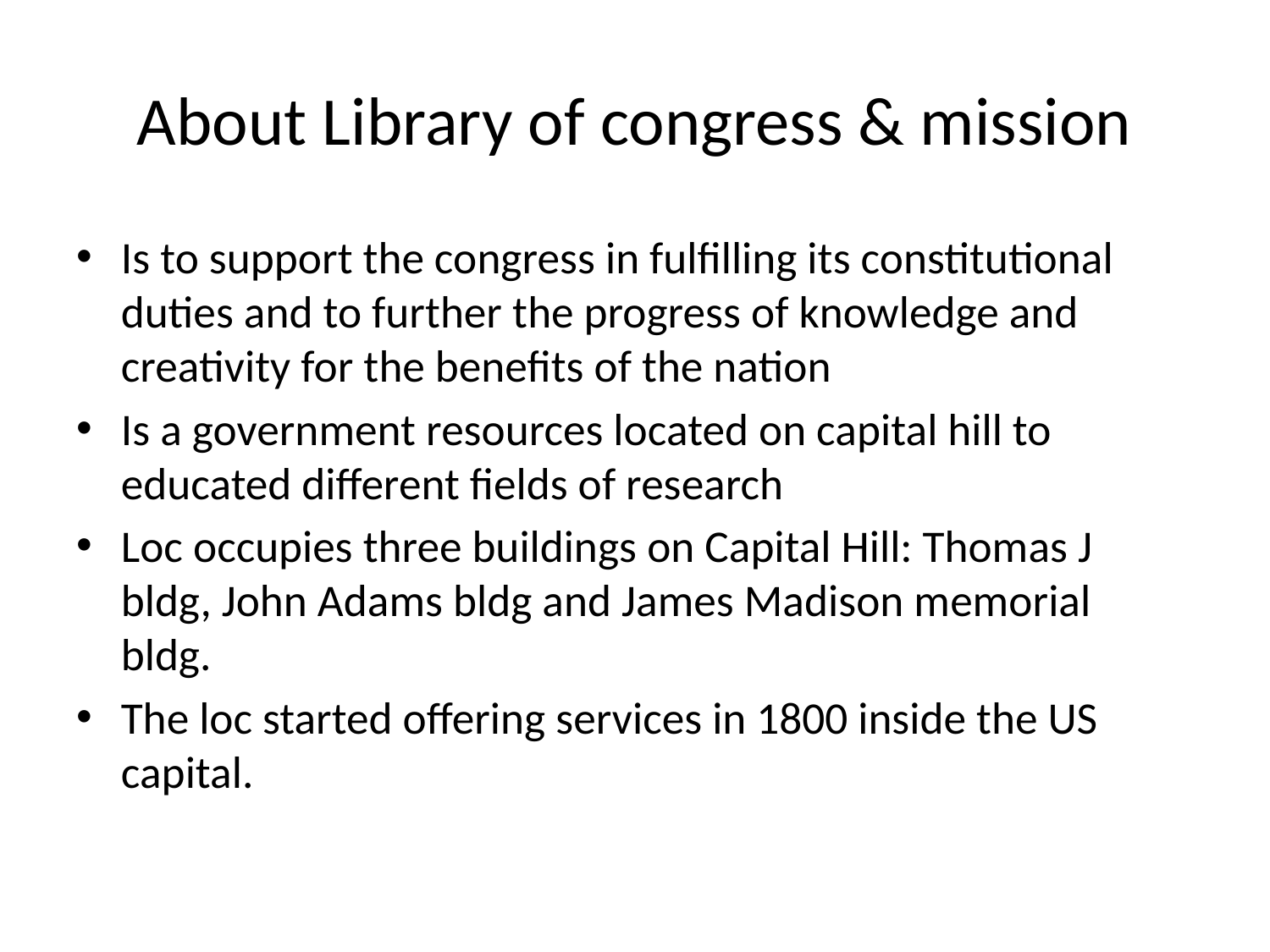

# About Library of congress & mission
Is to support the congress in fulfilling its constitutional  duties and to further the progress of knowledge and creativity for the benefits of the nation
Is a government resources located on capital hill to educated different fields of research
Loc occupies three buildings on Capital Hill: Thomas J bldg, John Adams bldg and James Madison memorial bldg.
The loc started offering services in 1800 inside the US capital.